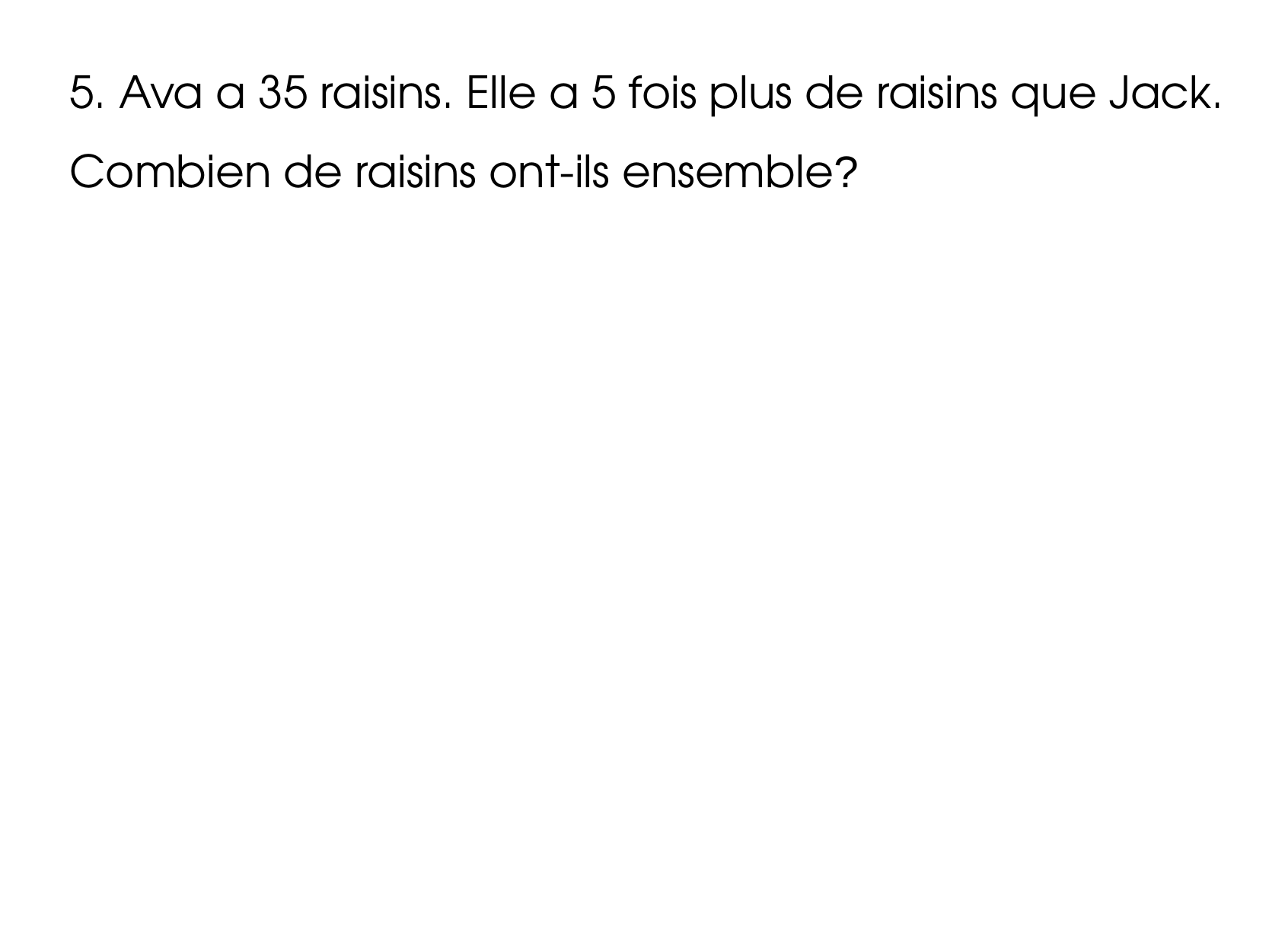

5. Ava a 35 raisins. Elle a 5 fois plus de raisins que Jack.
Combien de raisins ont-ils ensemble?